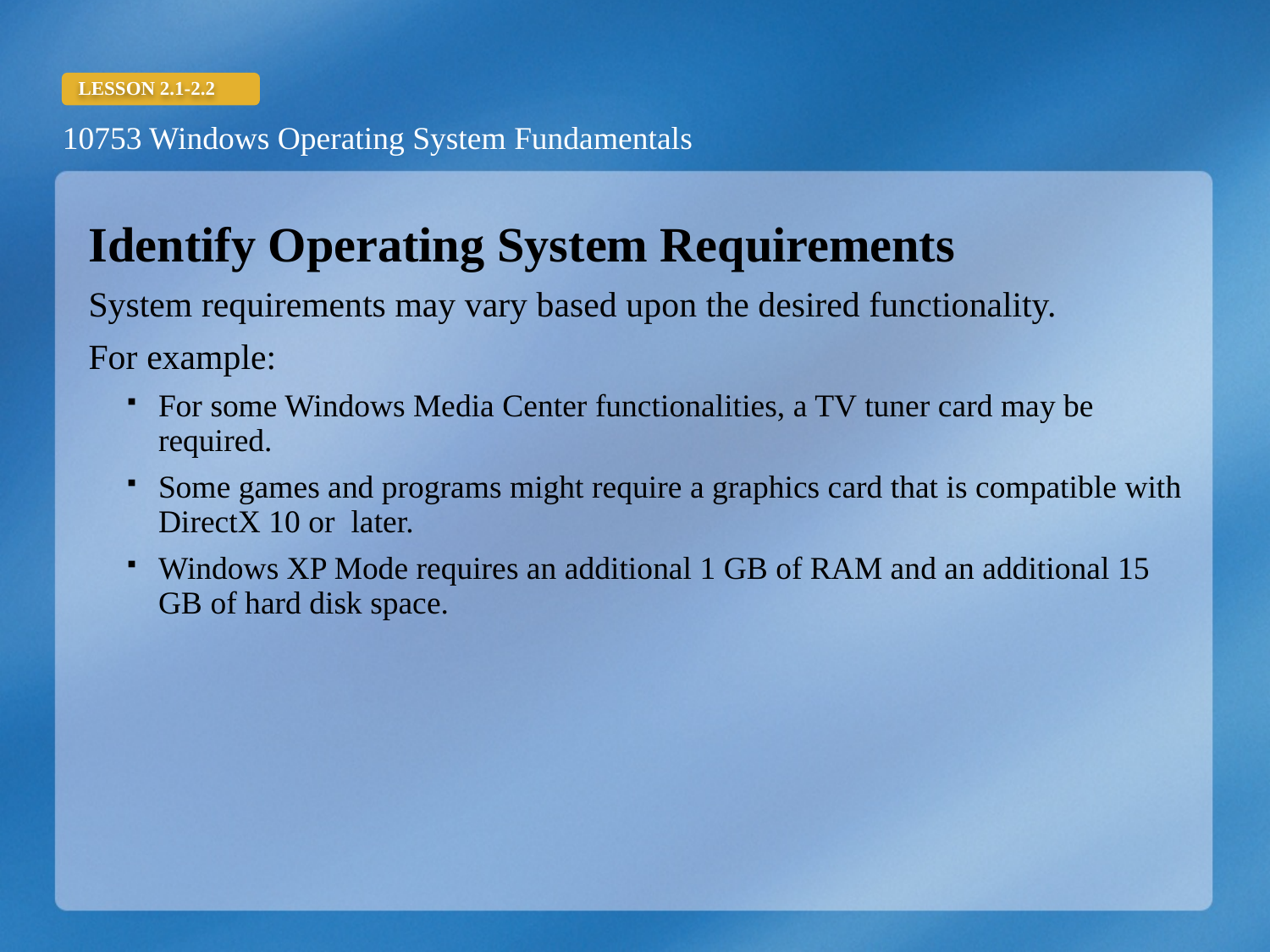

Identify Operating System Requirements
System requirements may vary based upon the desired functionality.
For example:
For some Windows Media Center functionalities, a TV tuner card may be required.
Some games and programs might require a graphics card that is compatible with DirectX 10 or  later.
Windows XP Mode requires an additional 1 GB of RAM and an additional 15 GB of hard disk space.